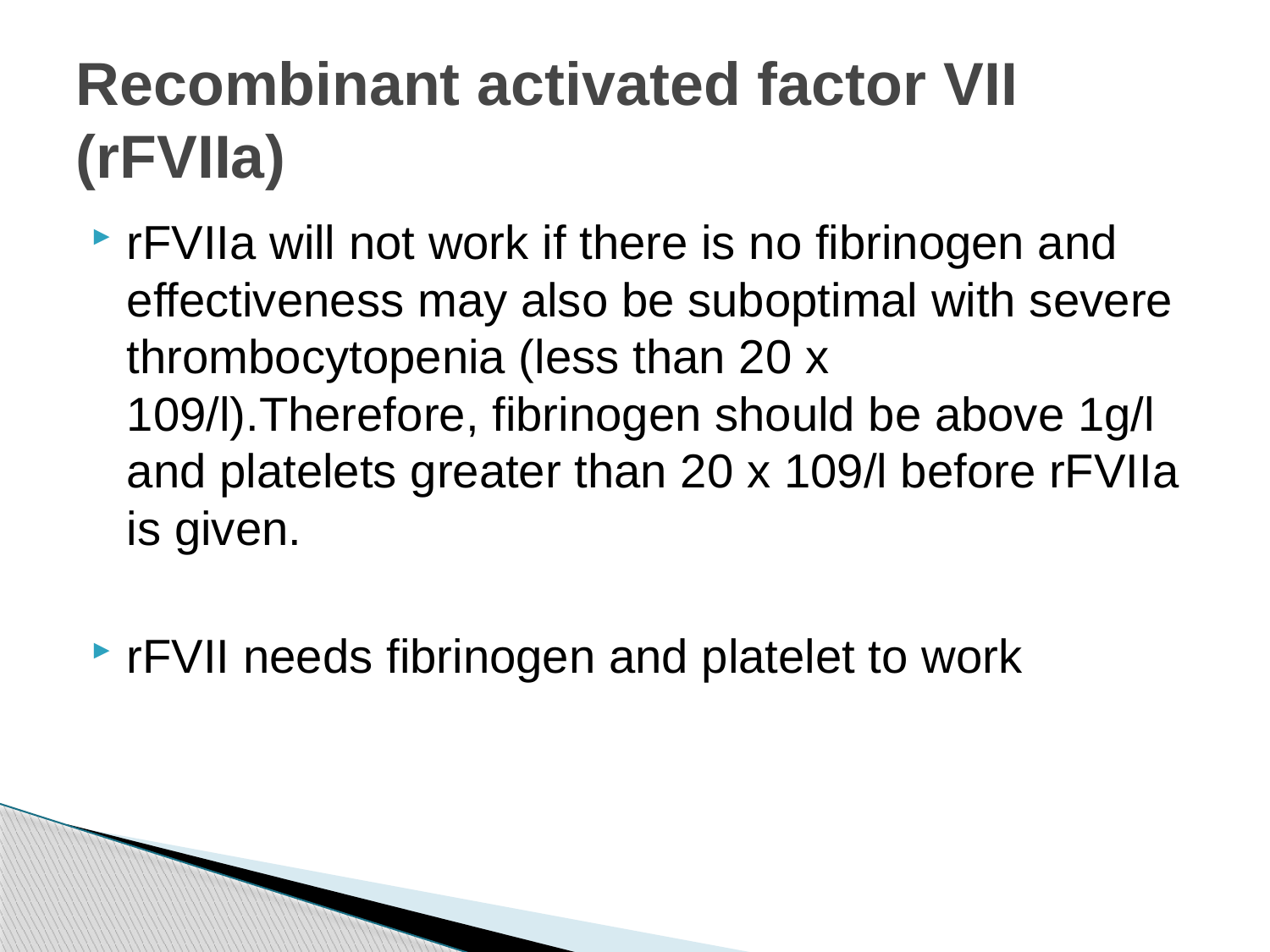

# Recombinant activated factor VII (rFVIIa)
rFVIIa will not work if there is no fibrinogen and effectiveness may also be suboptimal with severe thrombocytopenia (less than 20 x 109/l).Therefore, fibrinogen should be above 1g/l and platelets greater than 20 x 109/l before rFVIIa is given.

rFVII needs fibrinogen and platelet to work